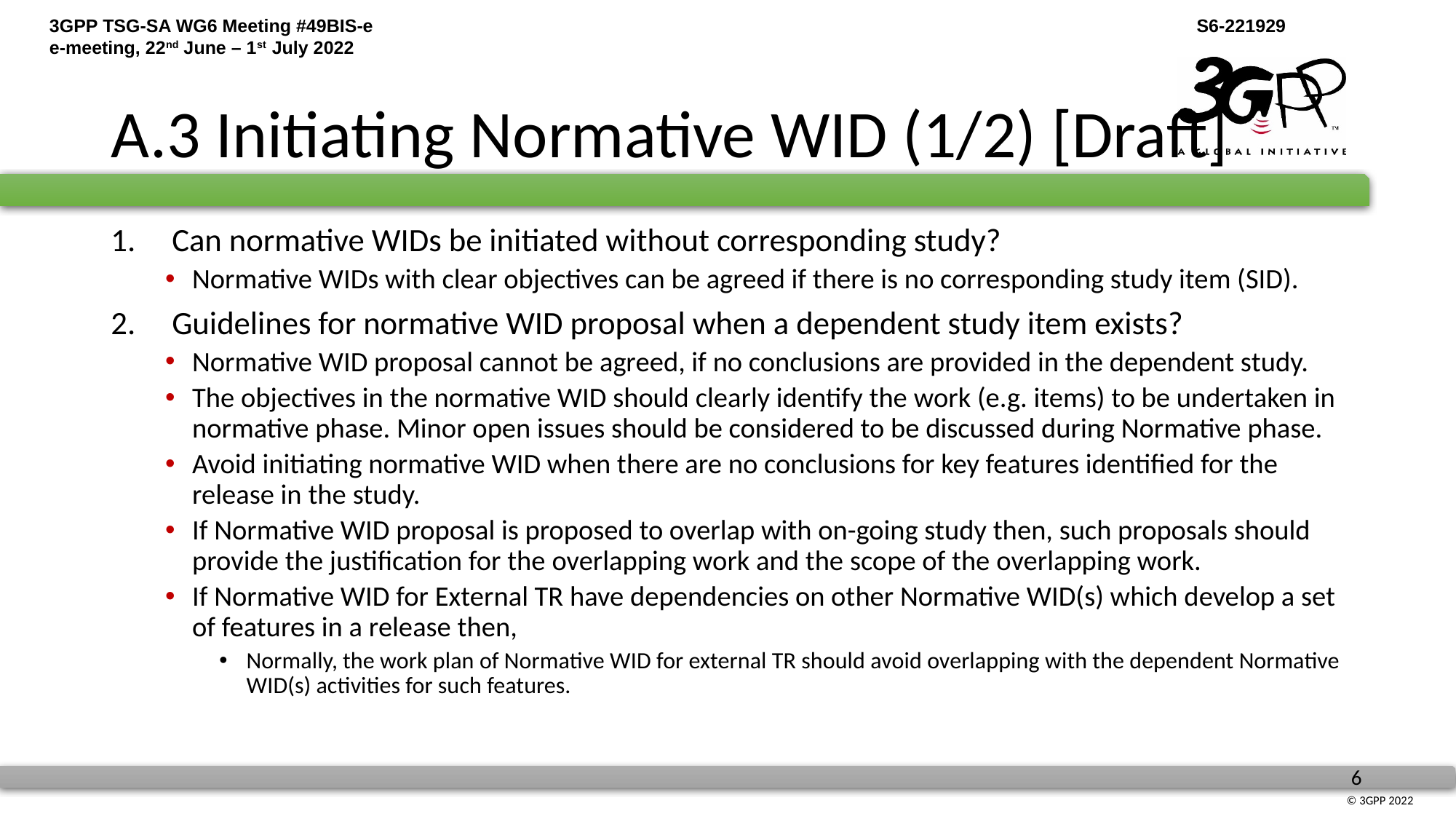

# A.3 Initiating Normative WID (1/2) [Draft]
Can normative WIDs be initiated without corresponding study?
Normative WIDs with clear objectives can be agreed if there is no corresponding study item (SID).
Guidelines for normative WID proposal when a dependent study item exists?
Normative WID proposal cannot be agreed, if no conclusions are provided in the dependent study.
The objectives in the normative WID should clearly identify the work (e.g. items) to be undertaken in normative phase. Minor open issues should be considered to be discussed during Normative phase.
Avoid initiating normative WID when there are no conclusions for key features identified for the release in the study.
If Normative WID proposal is proposed to overlap with on-going study then, such proposals should provide the justification for the overlapping work and the scope of the overlapping work.
If Normative WID for External TR have dependencies on other Normative WID(s) which develop a set of features in a release then,
Normally, the work plan of Normative WID for external TR should avoid overlapping with the dependent Normative WID(s) activities for such features.